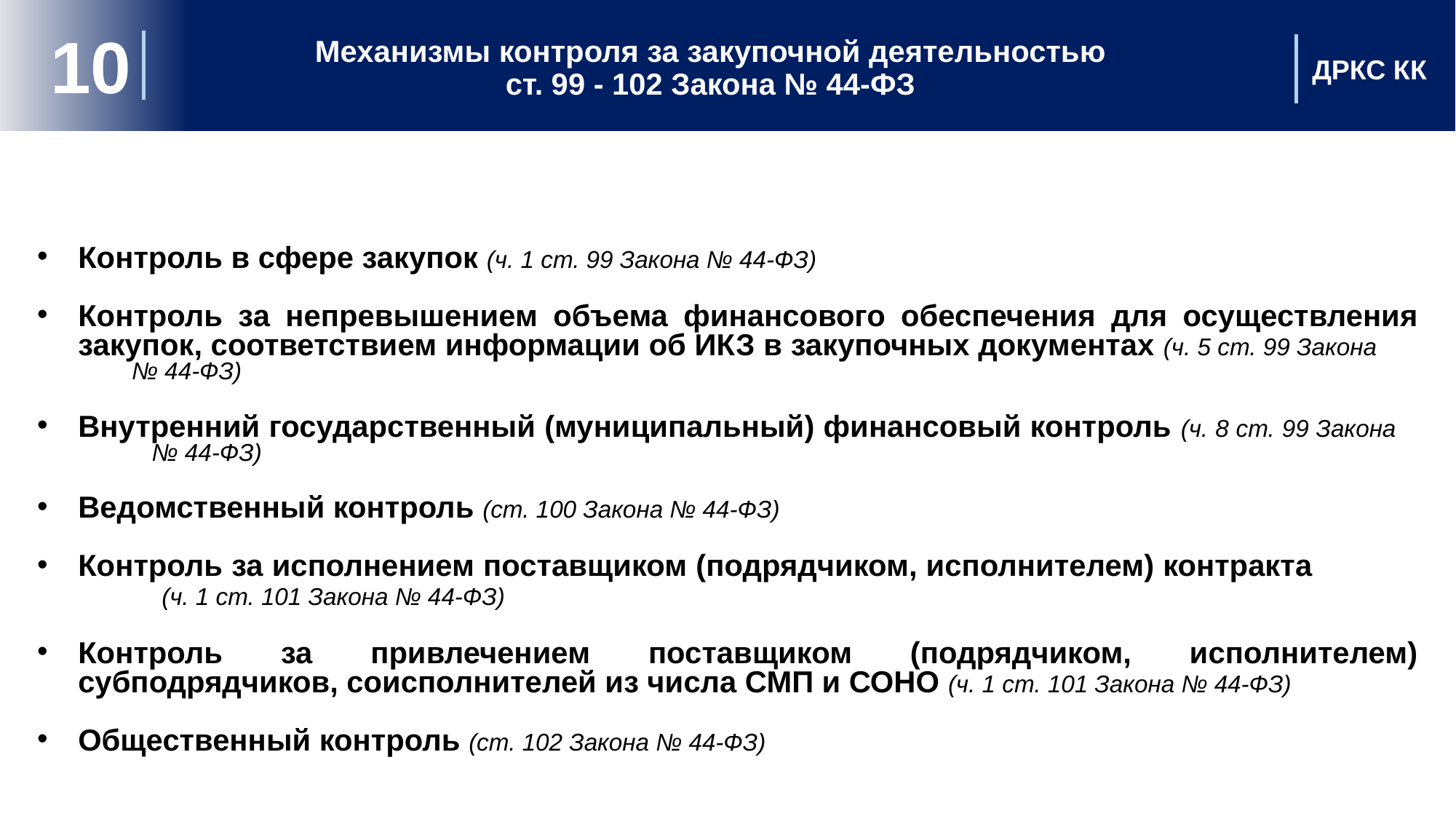

# Механизмы контроля за закупочной деятельностью ст. 99 - 102 Закона № 44-ФЗ
10

ДРКС КК

Контроль в сфере закупок (ч. 1 ст. 99 Закона № 44-ФЗ)

Контроль за непревышением объема финансового обеспечения для осуществления закупок, соответствием информации об ИКЗ в закупочных документах (ч. 5 ст. 99 Закона               № 44-ФЗ)

Внутренний государственный (муниципальный) финансовый контроль (ч. 8 ст. 99 Закона               № 44-ФЗ)

Ведомственный контроль (ст. 100 Закона № 44-ФЗ)

Контроль за исполнением поставщиком (подрядчиком, исполнителем) контракта                       (ч. 1 ст. 101 Закона № 44-ФЗ)

Контроль за привлечением поставщиком (подрядчиком, исполнителем) субподрядчиков, соисполнителей из числа СМП и СОНО (ч. 1 ст. 101 Закона № 44-ФЗ)

Общественный контроль (ст. 102 Закона № 44-ФЗ)